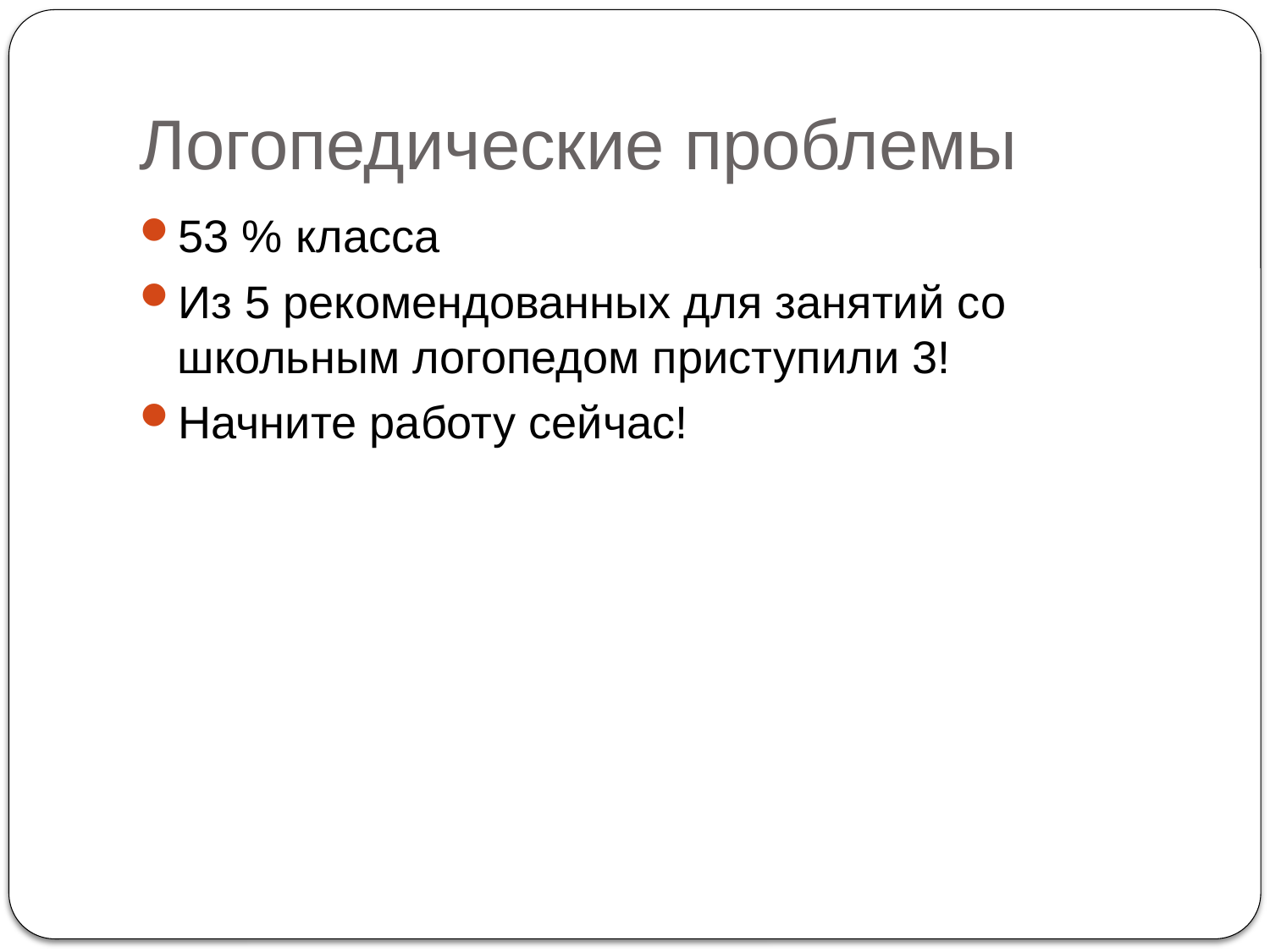

# Логопедические проблемы
53 % класса
Из 5 рекомендованных для занятий со школьным логопедом приступили 3!
Начните работу сейчас!